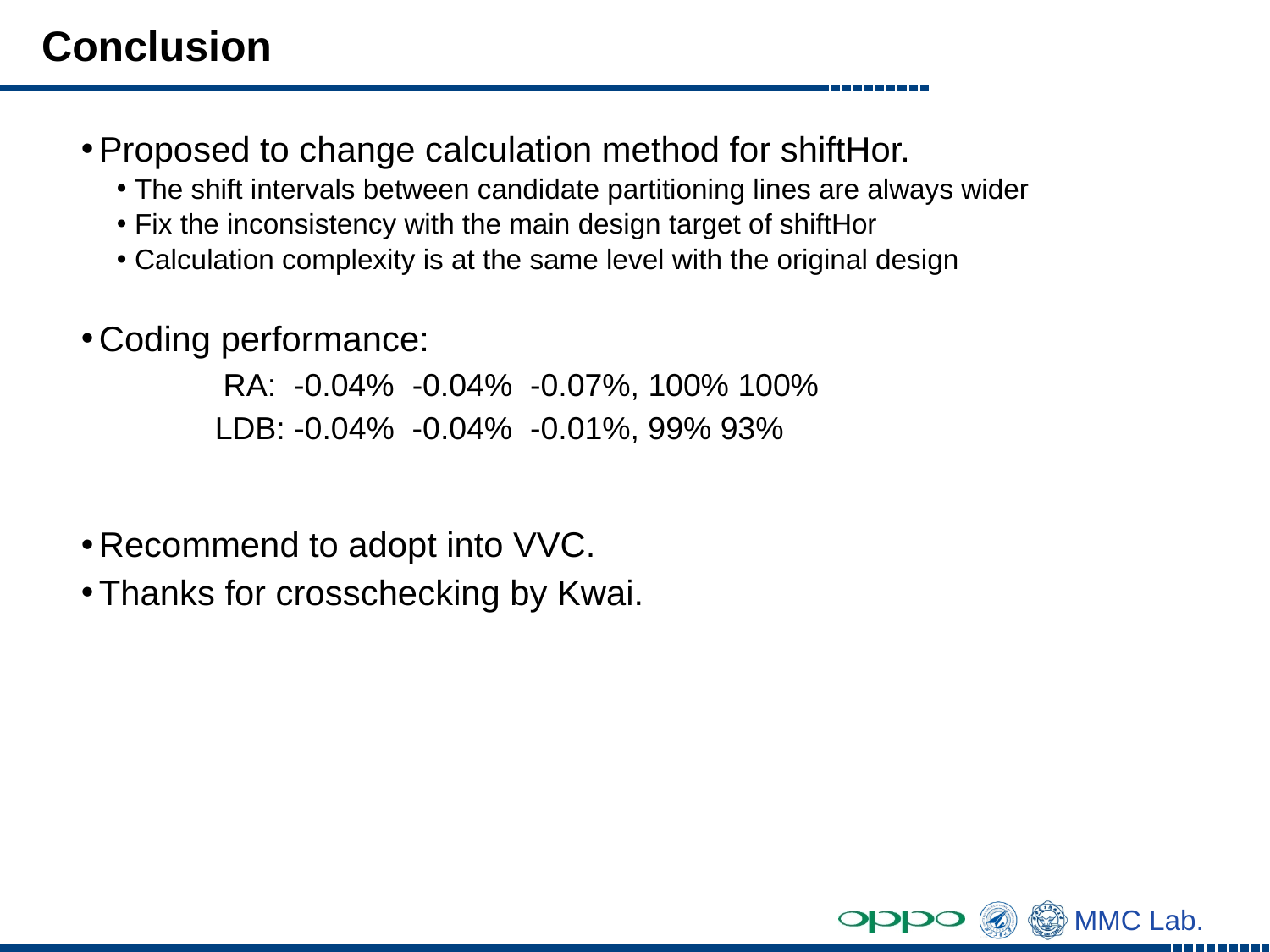

# Conclusion
Proposed to change calculation method for shiftHor.
The shift intervals between candidate partitioning lines are always wider
Fix the inconsistency with the main design target of shiftHor
Calculation complexity is at the same level with the original design

Coding performance:
                RA:  -0.04%  -0.04%  -0.07%, 100% 100%
       LDB: -0.04%  -0.04%  -0.01%, 99% 93%

Recommend to adopt into VVC.
Thanks for crosschecking by Kwai.